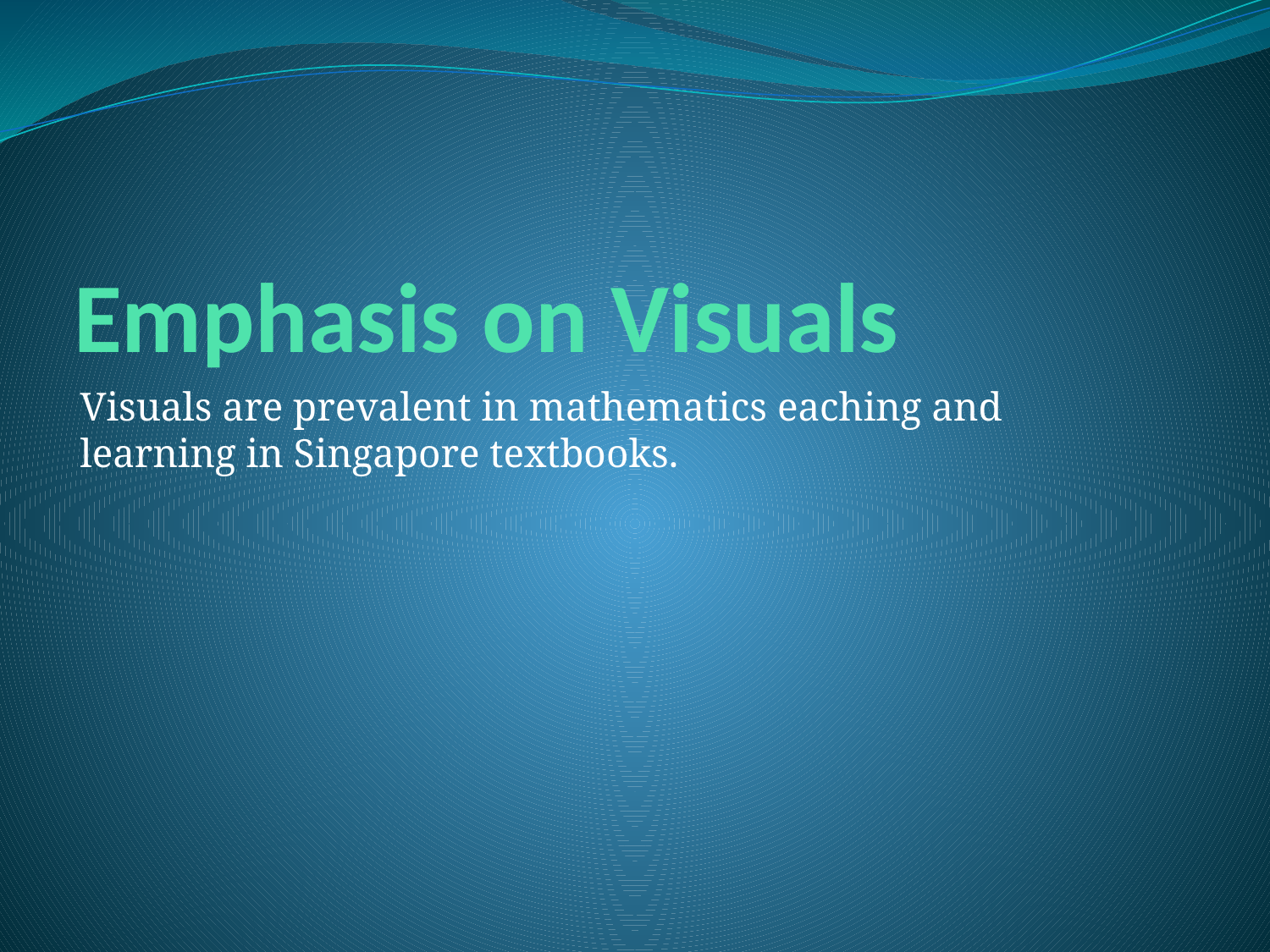

# Emphasis on Visuals
Visuals are prevalent in mathematics eaching and learning in Singapore textbooks.